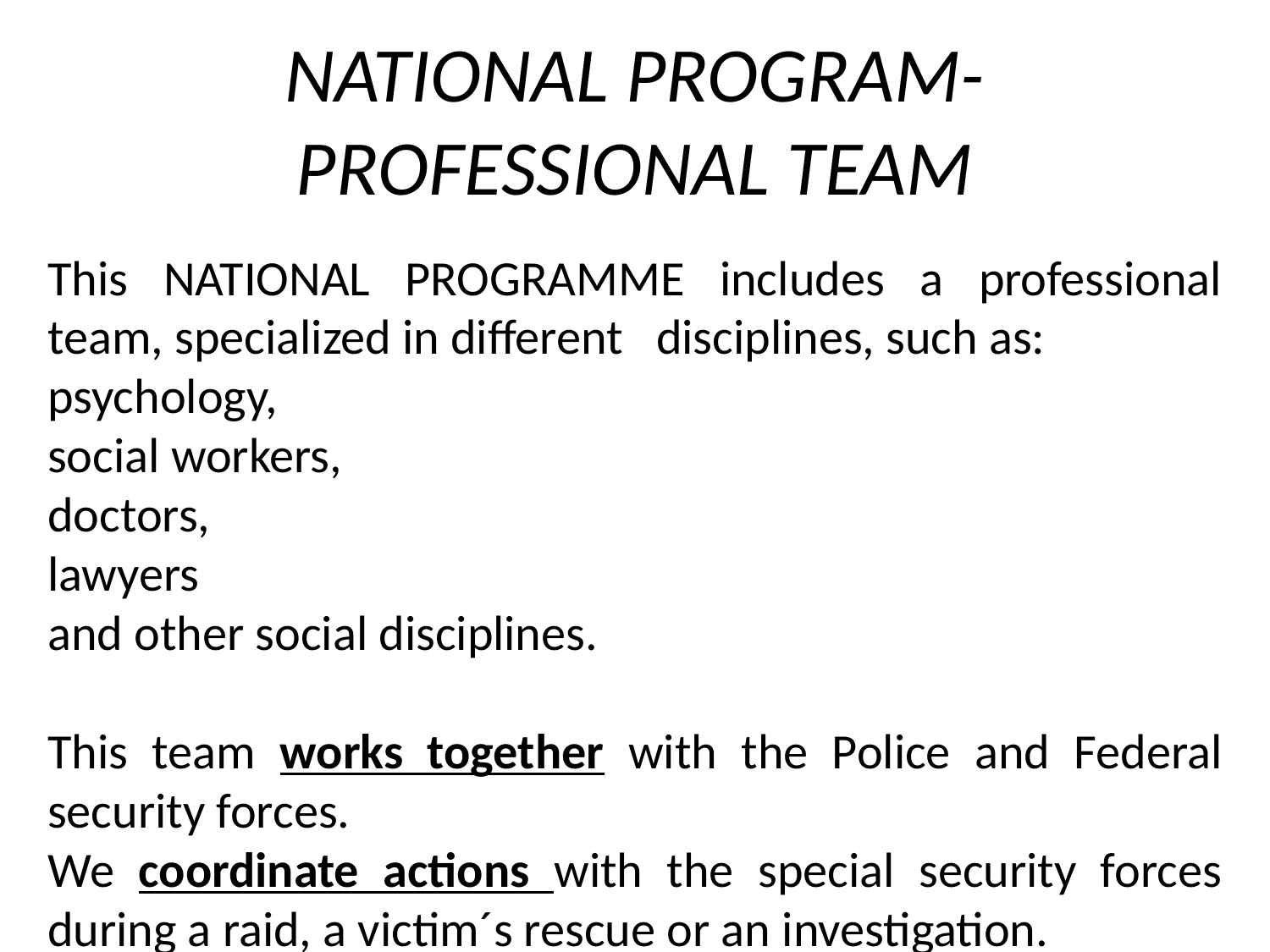

# NATIONAL PROGRAM-PROFESSIONAL TEAM
This NATIONAL PROGRAMME includes a professional team, specialized in different   disciplines, such as:
psychology,
social workers,
doctors,
lawyers
and other social disciplines.

This team works together with the Police and Federal security forces.
We coordinate actions with the special security forces during a raid, a victim´s rescue or an investigation.